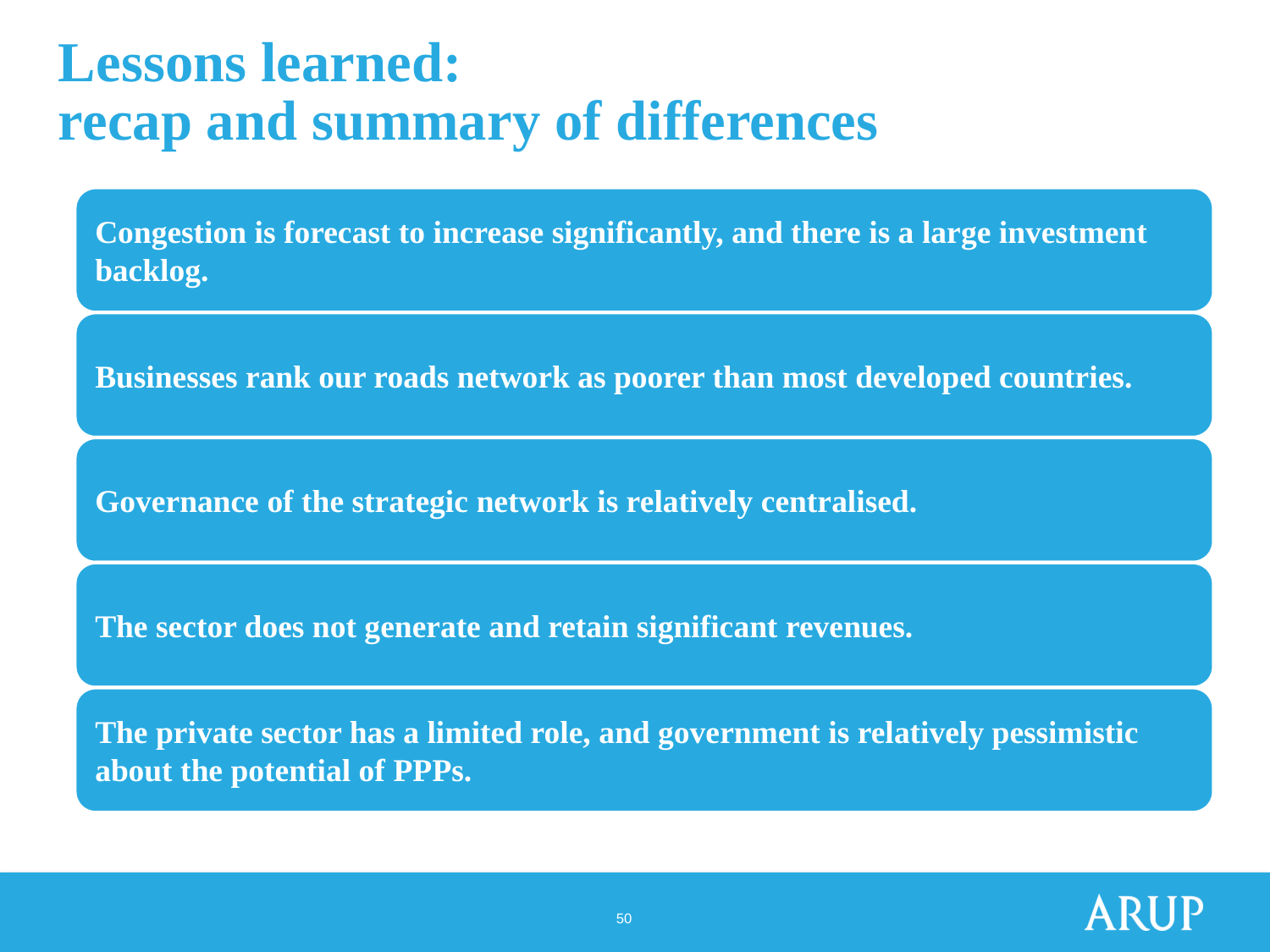

# Lessons learned: recap and summary of differences
Congestion is forecast to increase significantly, and there is a large investment backlog.
Businesses rank our roads network as poorer than most developed countries.
Governance of the strategic network is relatively centralised.
The sector does not generate and retain significant revenues.
The private sector has a limited role, and government is relatively pessimistic about the potential of PPPs.